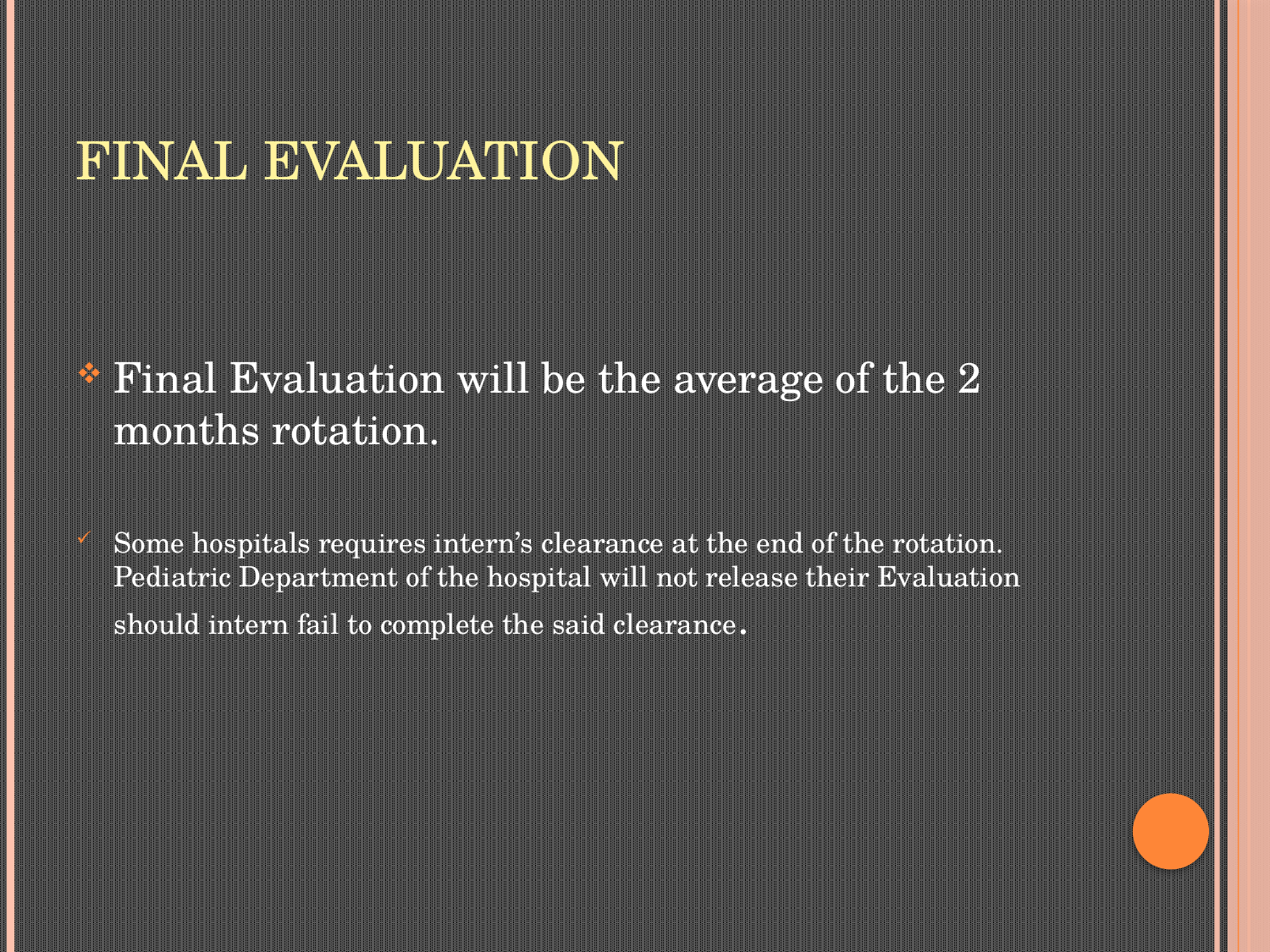

# Final Evaluation

Final Evaluation will be the average of the 2 months rotation.

Some hospitals requires intern’s clearance at the end of the rotation. Pediatric Department of the hospital will not release their Evaluation should intern fail to complete the said clearance.